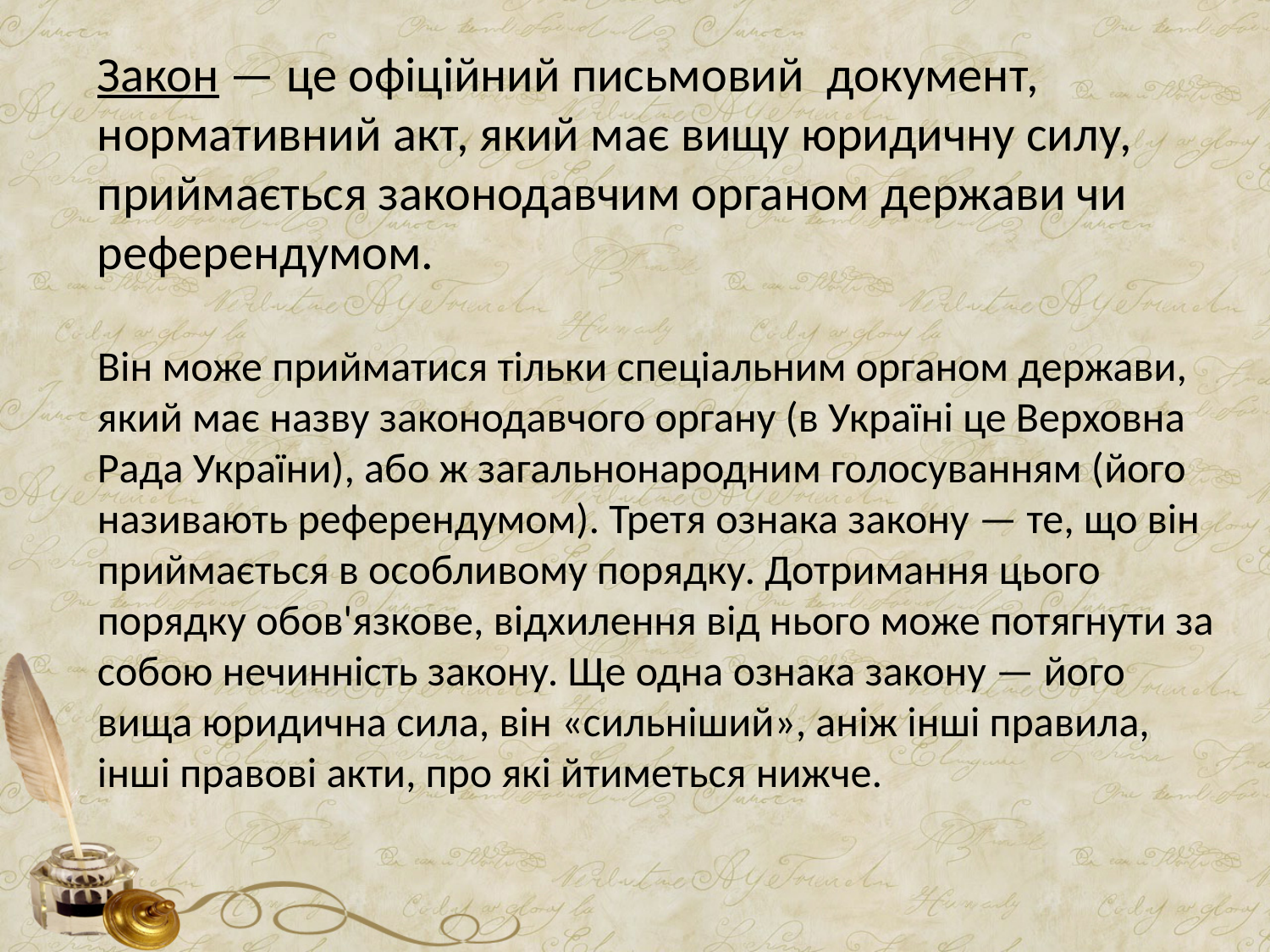

Закон — це офіційний письмовий  документ, нормативний акт, який має вищу юридичну силу, приймається законодавчим органом держави чи референдумом.

Він може прийматися тільки спеціальним органом держави, який має назву законодавчого органу (в Україні це Верховна Рада України), або ж загальнонародним голосуванням (його називають референдумом). Третя ознака закону — те, що він приймається в особливому порядку. Дотримання цього порядку обов'язкове, відхилення від нього може потягнути за собою нечинність закону. Ще одна ознака закону — його вища юридична сила, він «сильніший», аніж інші правила, інші правові акти, про які йтиметься нижче.